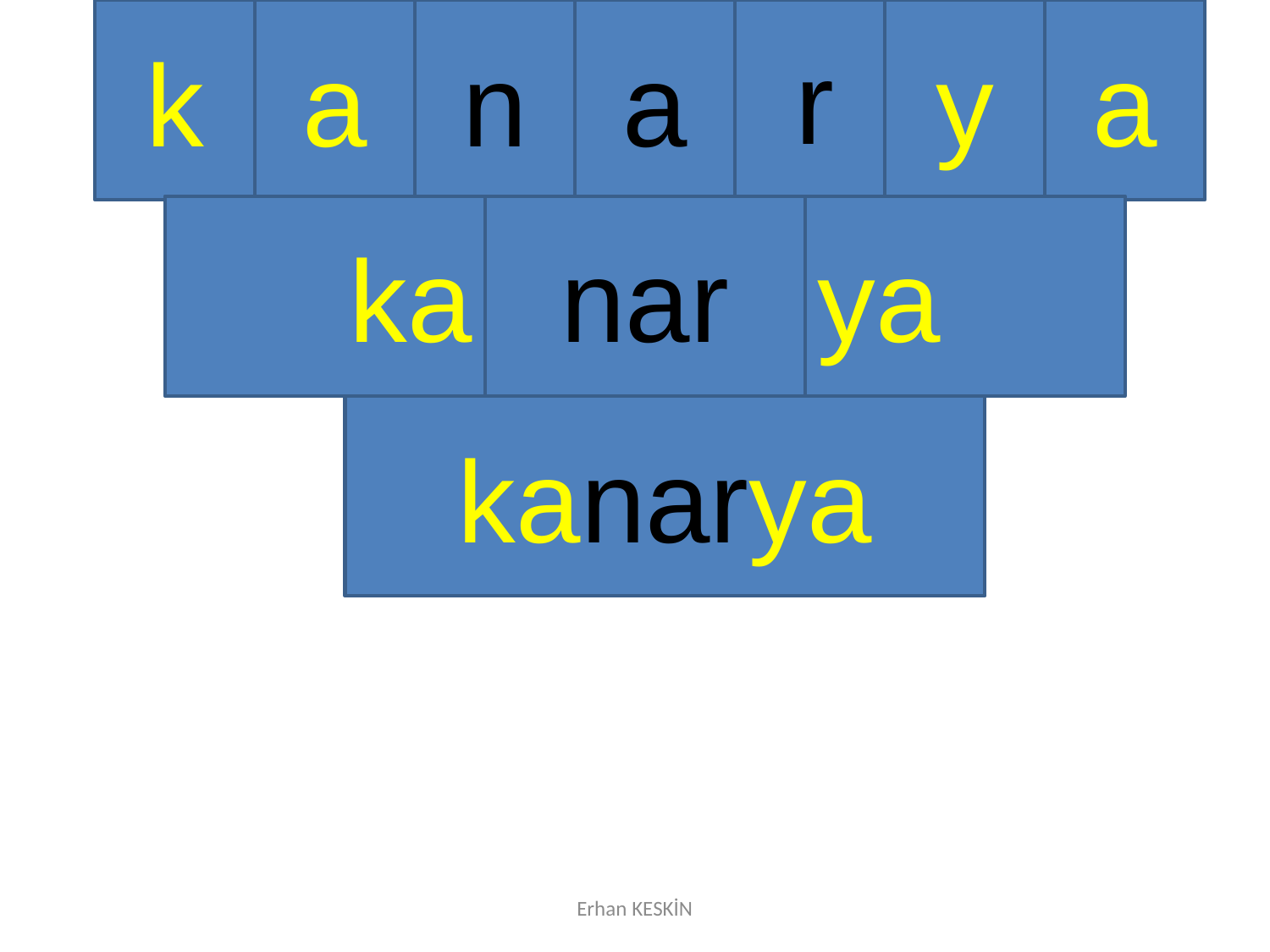

k
a
n
a
r
y
a
ka
nar
ya
kanarya
Erhan KESKİN